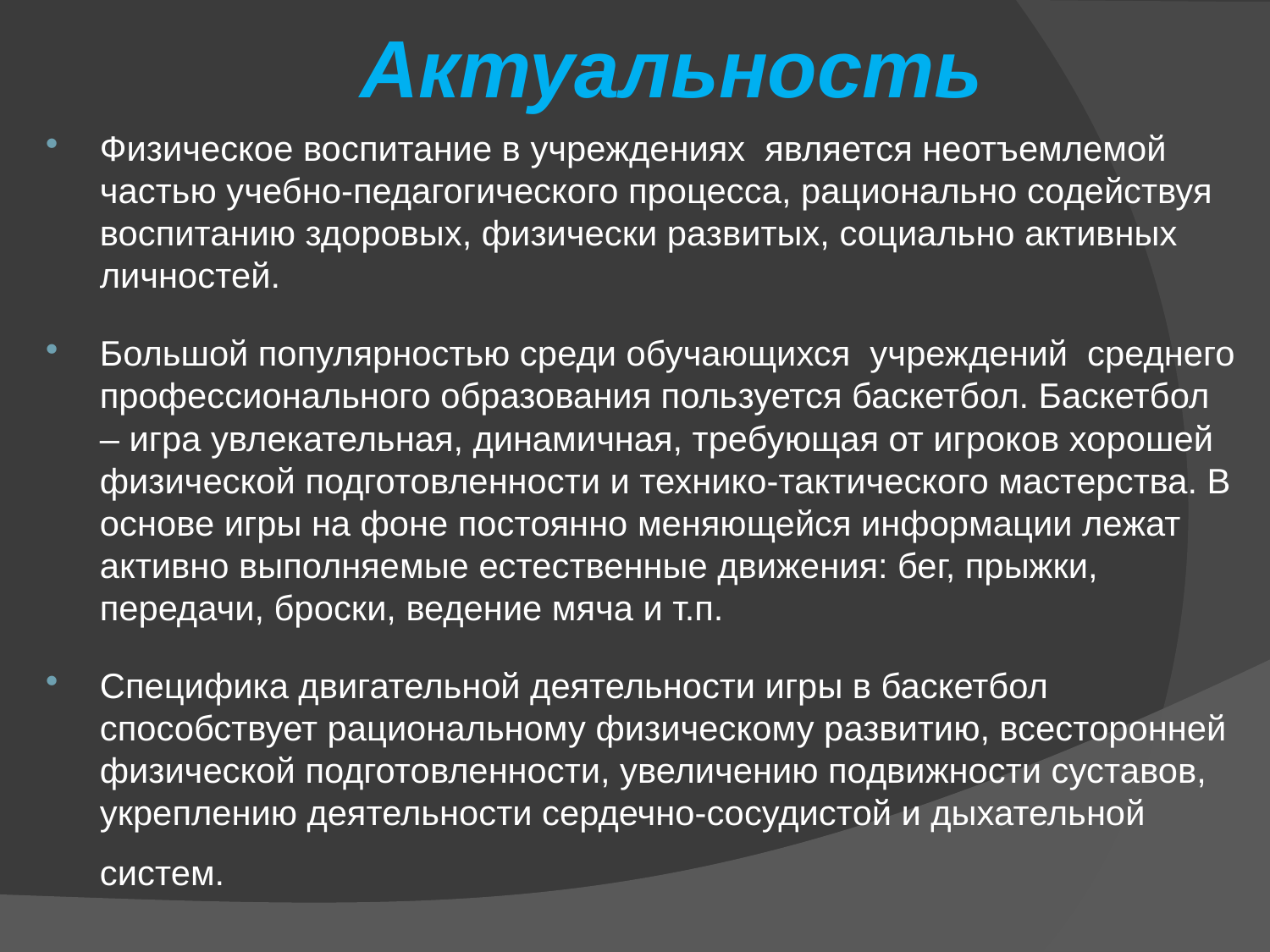

# Актуальность
Физическое воспитание в учреждениях  является неотъемлемой частью учебно-педагогического процесса, рационально содействуя воспитанию здоровых, физически развитых, социально активных личностей.
Большой популярностью среди обучающихся  учреждений  среднего профессионального образования пользуется баскетбол. Баскетбол – игра увлекательная, динамичная, требующая от игроков хорошей физической подготовленности и технико-тактического мастерства. В основе игры на фоне постоянно меняющейся информации лежат активно выполняемые естественные движения: бег, прыжки, передачи, броски, ведение мяча и т.п.
Специфика двигательной деятельности игры в баскетбол способствует рациональному физическому развитию, всесторонней физической подготовленности, увеличению подвижности суставов, укреплению деятельности сердечно-сосудистой и дыхательной систем.